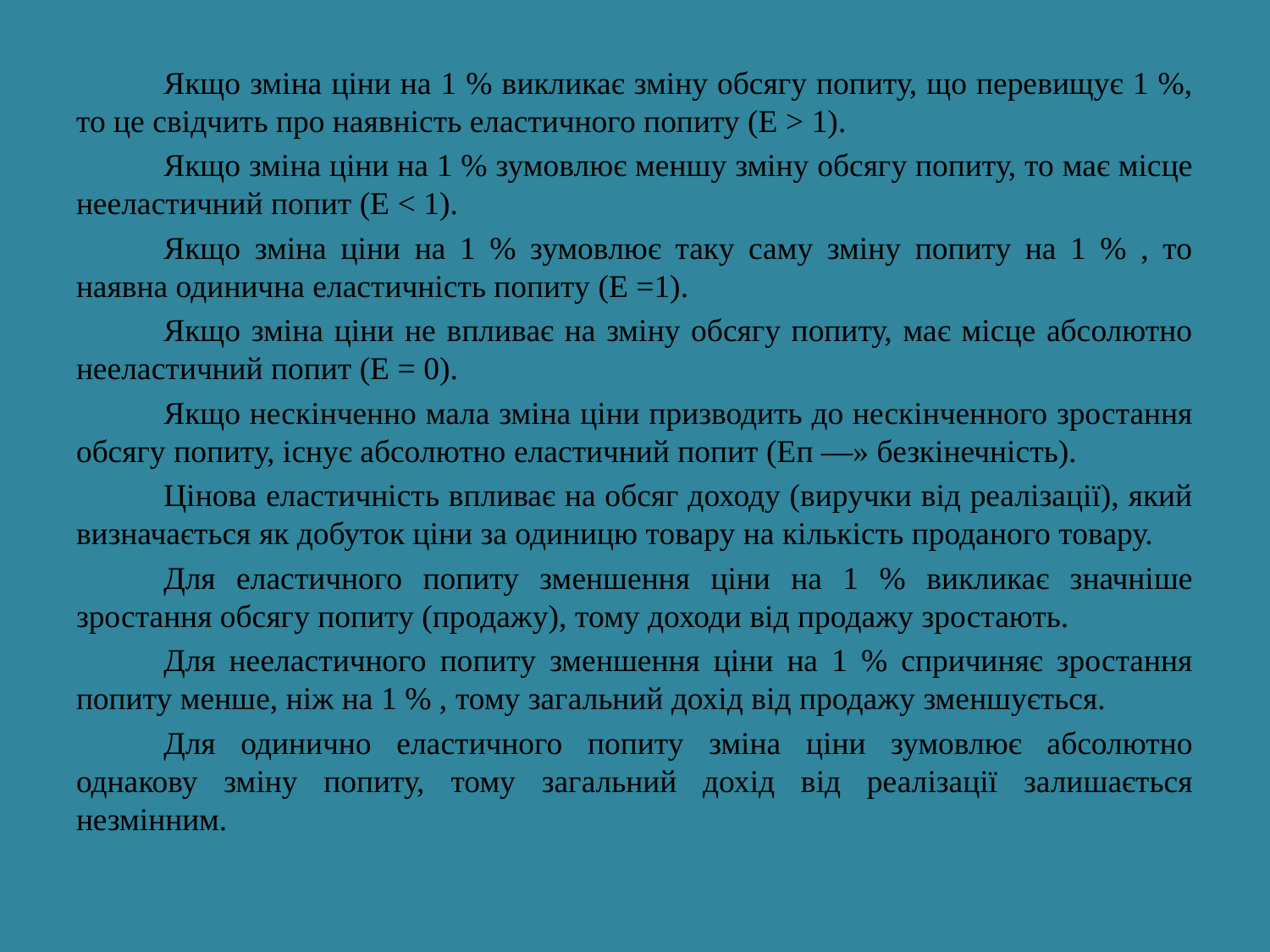

Якщо зміна ціни на 1 % викликає зміну обсягу попиту, що перевищує 1 %, то це свідчить про наявність еластичного попиту (Е > 1).
Якщо зміна ціни на 1 % зумовлює меншу зміну обсягу попиту, то має місце нееластичний попит (Е < 1).
Якщо зміна ціни на 1 % зумовлює таку саму зміну попиту на 1 % , то наявна одинична еластичність попиту (Е =1).
Якщо зміна ціни не впливає на зміну обсягу попиту, має місце абсолютно нееластичний попит (Е = 0).
Якщо нескінченно мала зміна ціни призводить до нескінченного зростання обсягу попиту, існує абсолютно еластичний попит (Еп —» безкінечність).
Цінова еластичність впливає на обсяг доходу (виручки від реалізації), який визначається як добуток ціни за одиницю товару на кількість проданого товару.
Для еластичного попиту зменшення ціни на 1 % викликає значніше зростання обсягу попиту (продажу), тому доходи від продажу зростають.
Для нееластичного попиту зменшення ціни на 1 % спричиняє зростання попиту менше, ніж на 1 % , тому загальний дохід від продажу зменшується.
Для одинично еластичного попиту зміна ціни зумовлює абсолютно однакову зміну попиту, тому загальний дохід від реалізації залишається незмінним.